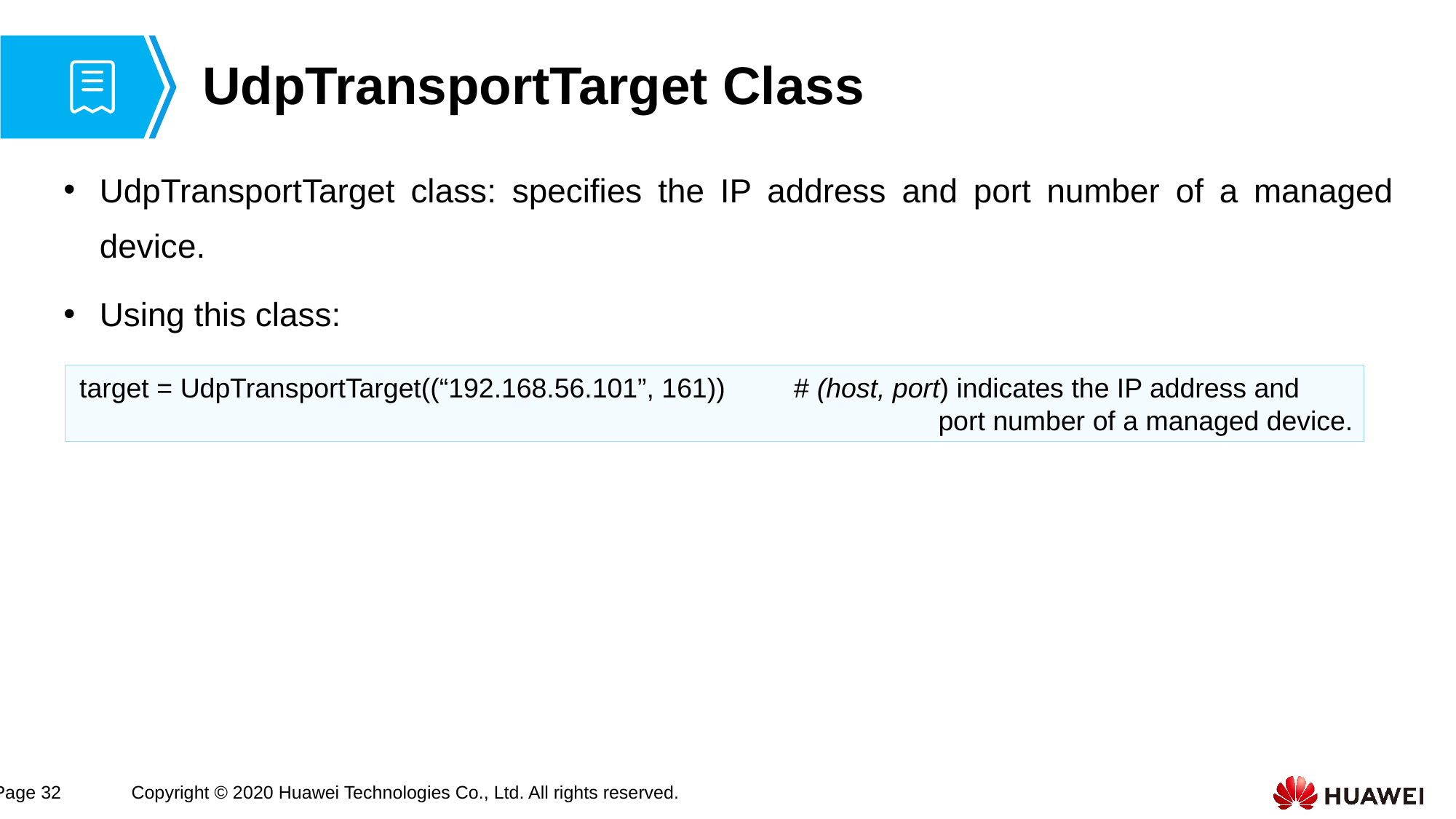

# UdpTransportTarget Class
UdpTransportTarget class: specifies the IP address and port number of a managed device.
Using this class:

target = UdpTransportTarget((“192.168.56.101”, 161))         # (host, port) indicates the IP address and             port number of a managed device.